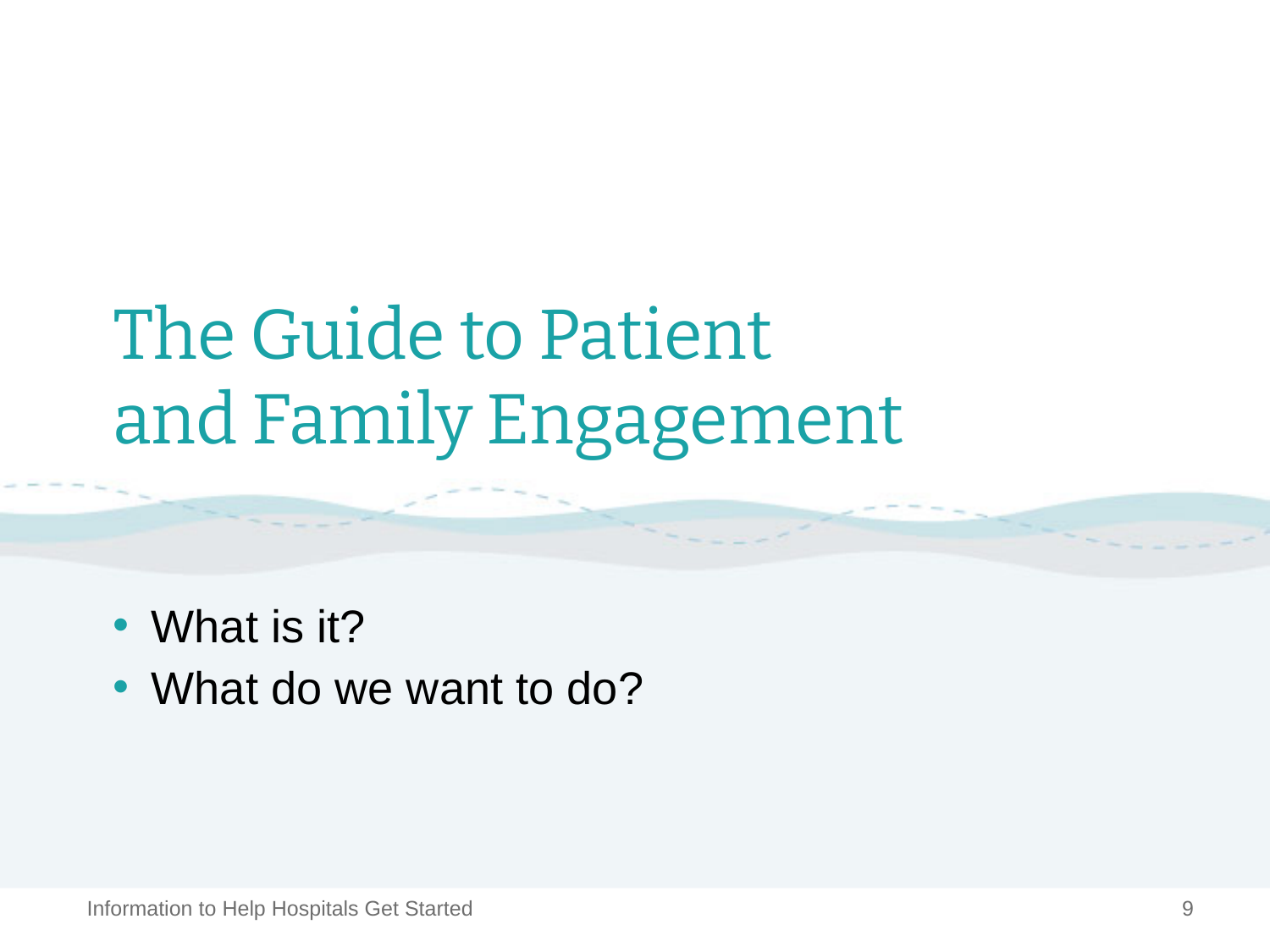

# The Guide to Patient and Family Engagement
What is it?
What do we want to do?
Information to Help Hospitals Get Started
9